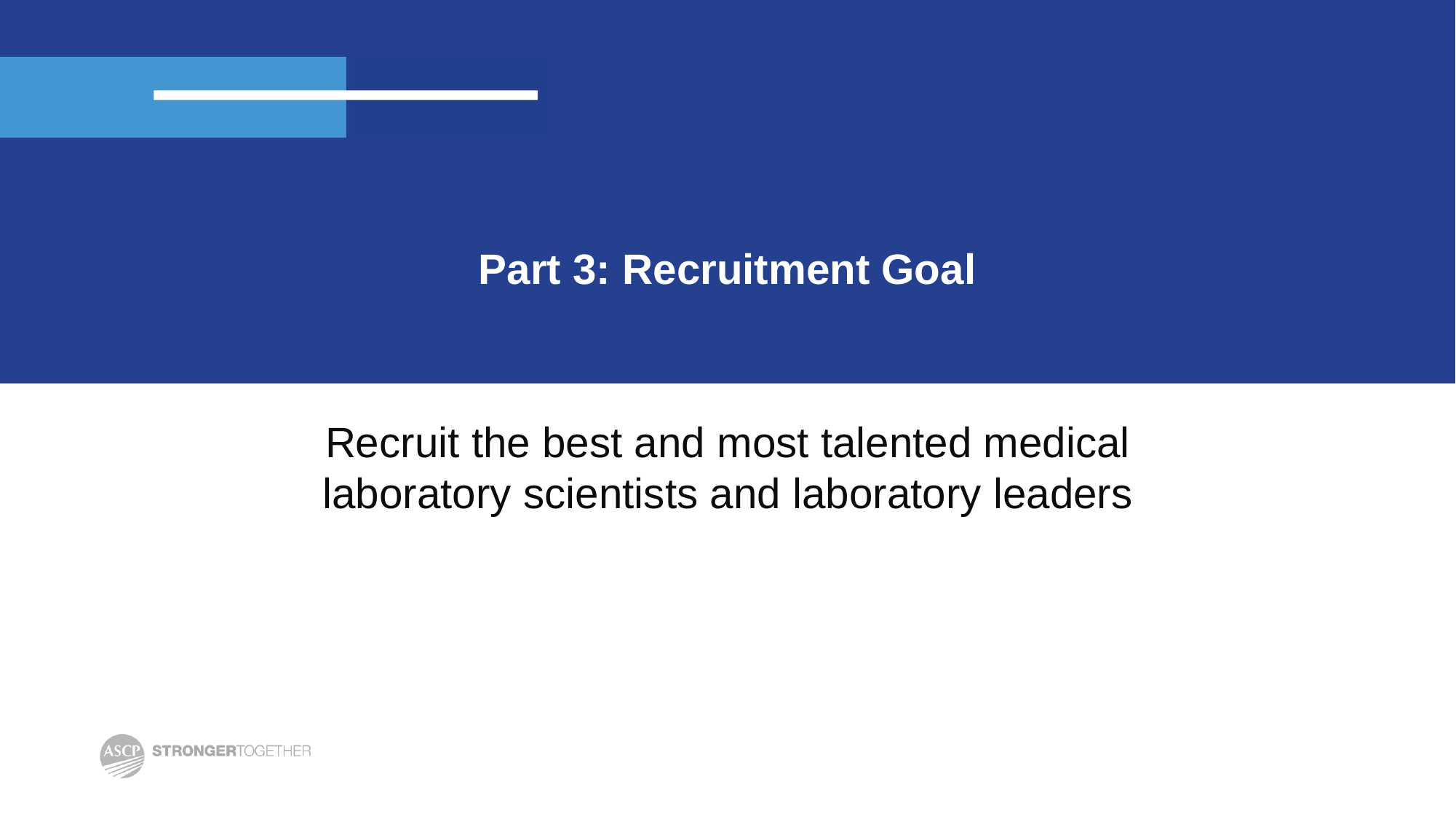

# Part 3: Recruitment Goal
Recruit the best and most talented medical laboratory scientists and laboratory leaders